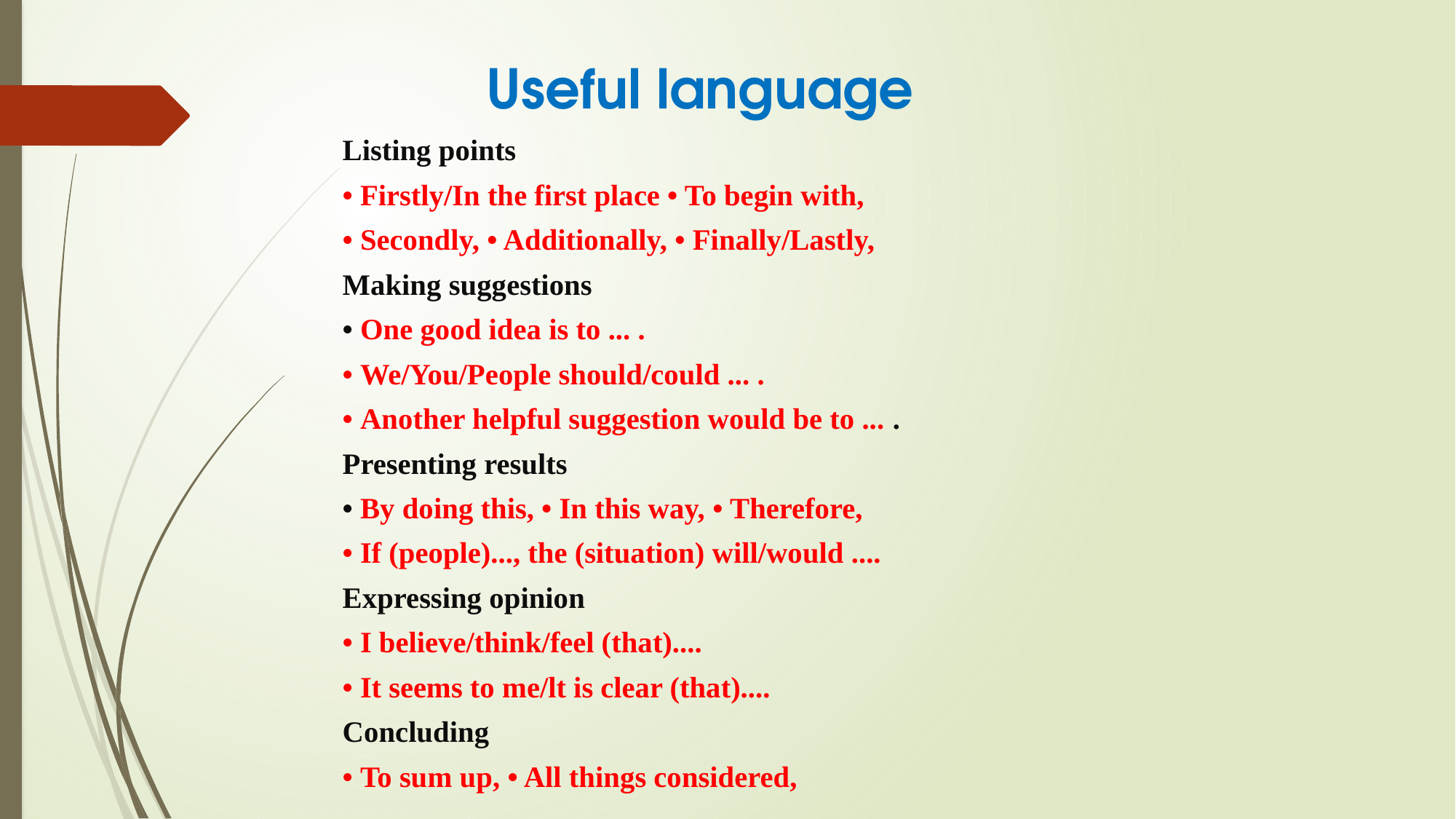

# Useful language
Listing points
• Firstly/In the first place • To begin with,
• Secondly, • Additionally, • Finally/Lastly,
Making suggestions
• One good idea is to ... .
• We/You/People should/could ... .
• Another helpful suggestion would be to ... .
Presenting results
• By doing this, • In this way, • Therefore,
• If (people)..., the (situation) will/would ....
Expressing opinion
• I believe/think/feel (that)....
• It seems to me/lt is clear (that)....
Concluding
• To sum up, • All things considered,